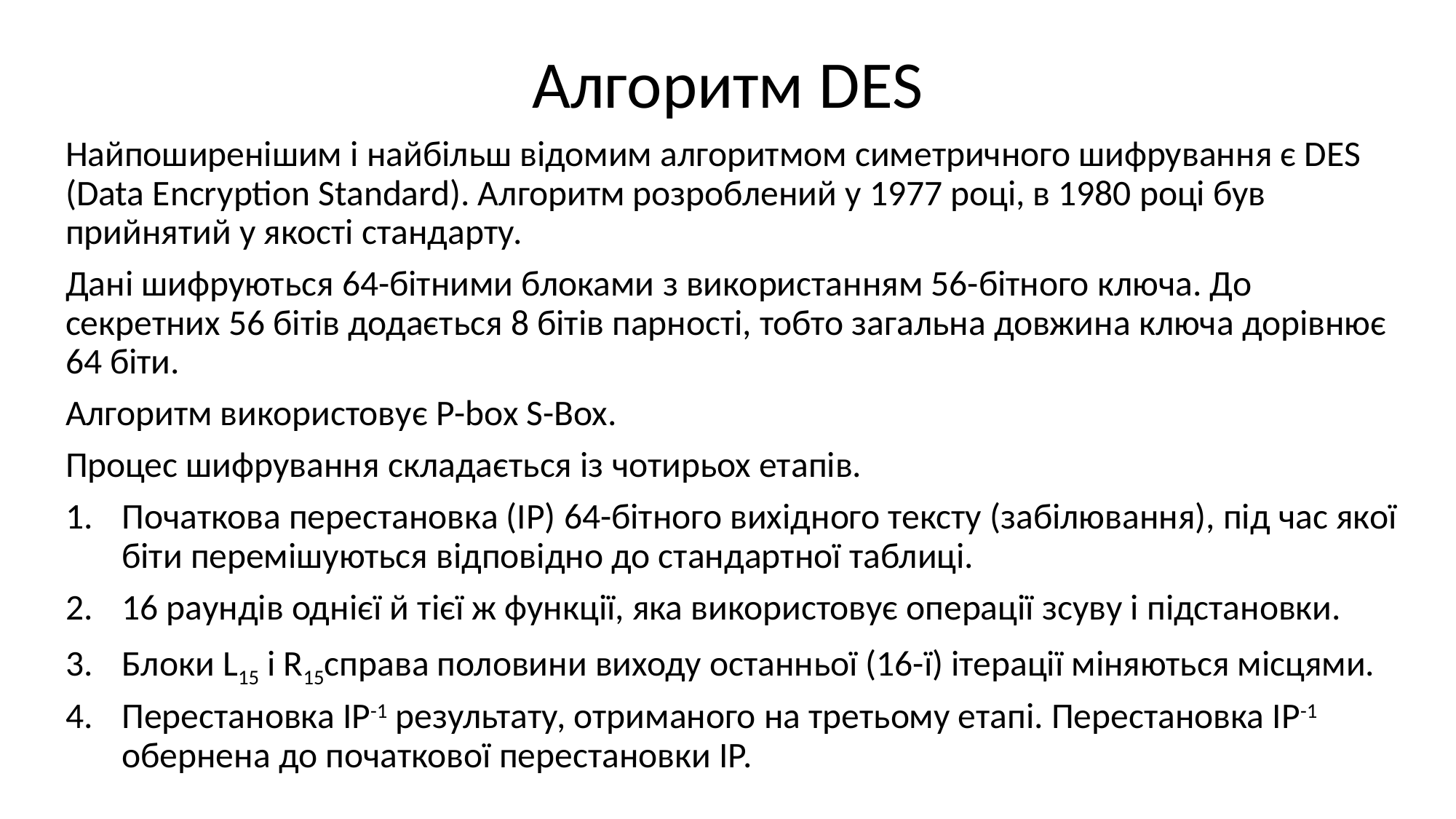

# Алгоритм DES
Найпоширенішим і найбільш відомим алгоритмом симетричного шифрування є DES (Data Encryption Standard). Алгоритм розроблений у 1977 році, в 1980 році був прийнятий у якості стандарту.
Дані шифруються 64-бітними блоками з використанням 56-бітного ключа. До секретних 56 бітів додається 8 бітів парності, тобто загальна довжина ключа дорівнює 64 біти.
Алгоритм використовує Р-box S-Box.
Процес шифрування складається із чотирьох етапів.
Початкова перестановка (IP) 64-бітного вихідного тексту (забілювання), під час якої біти перемішуються відповідно до стандартної таблиці.
16 раундів однієї й тієї ж функції, яка використовує операції зсуву і підстановки.
Блоки L15 і R15справа половини виходу останньої (16-ї) ітерації міняються місцями.
Перестановка IP-1 результату, отриманого на третьому етапі. Перестановка IP-1 обернена до початкової перестановки ІР.